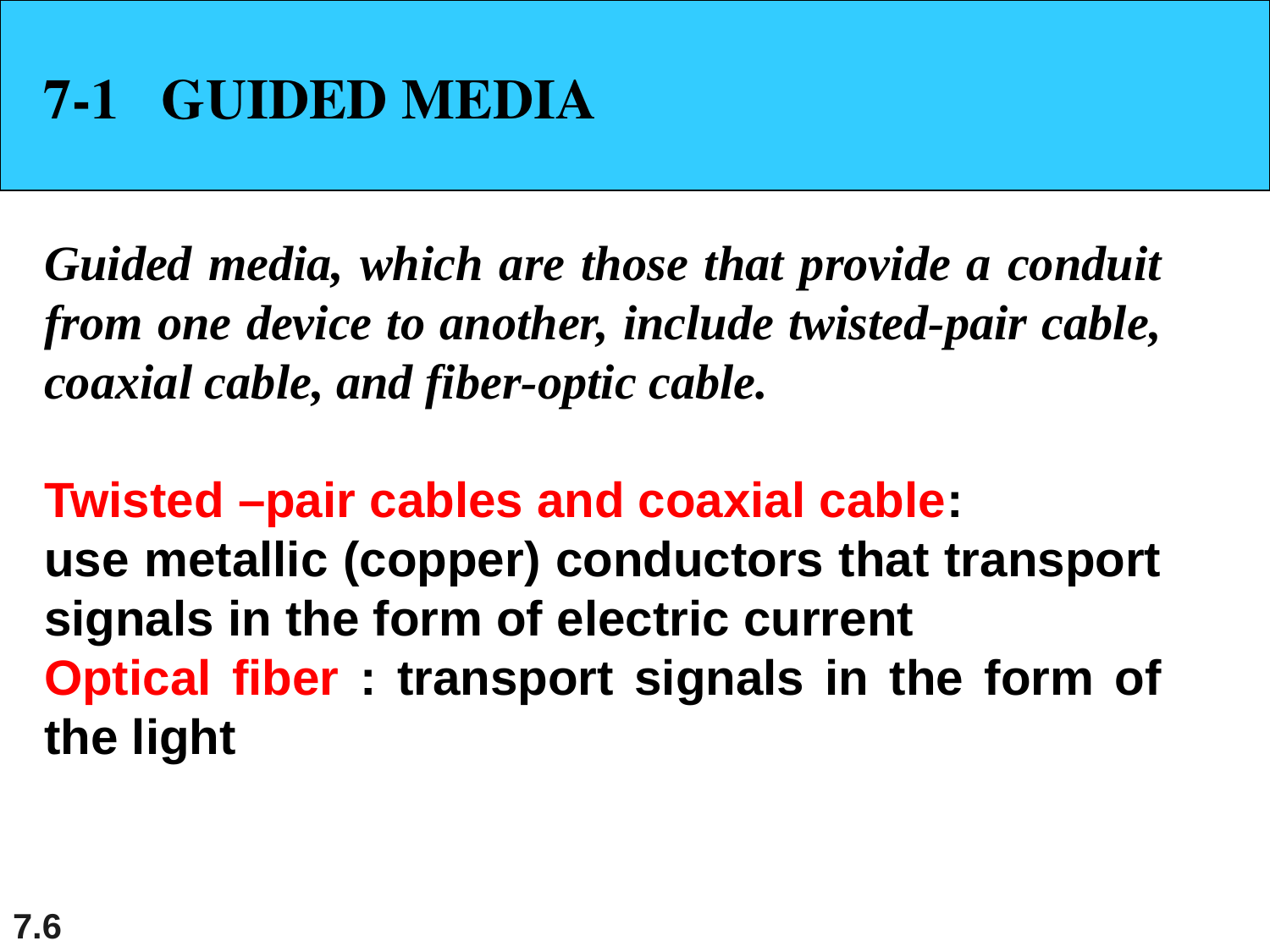

7-1   GUIDED MEDIA
Guided media, which are those that provide a conduit from one device to another, include twisted-pair cable, coaxial cable, and fiber-optic cable.

Twisted –pair cables and coaxial cable:
use metallic (copper) conductors that transport signals in the form of electric current
Optical fiber : transport signals in the form of the light

7.6